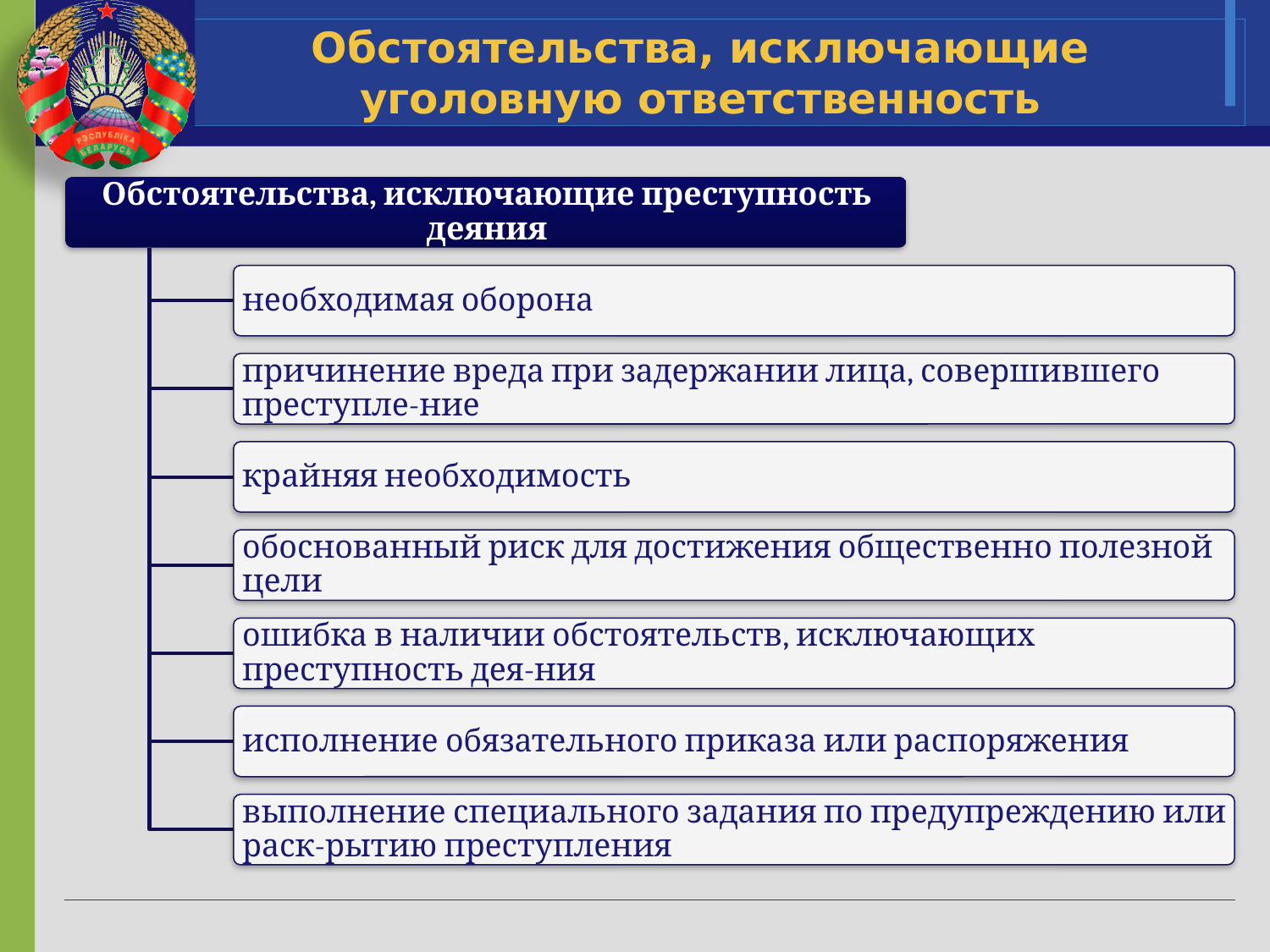

# Обстоятельства, исключающие уголовную ответственность
Обстоятельства, исключающие преступность деяния
необходимая оборона
причинение вреда при задержании лица, совершившего преступле-ние
крайняя необходимость
обоснованный риск для достижения общественно полезной цели
ошибка в наличии обстоятельств, исключающих преступность дея-ния
исполнение обязательного приказа или распоряжения
выполнение специального задания по предупреждению или раск-рытию преступления